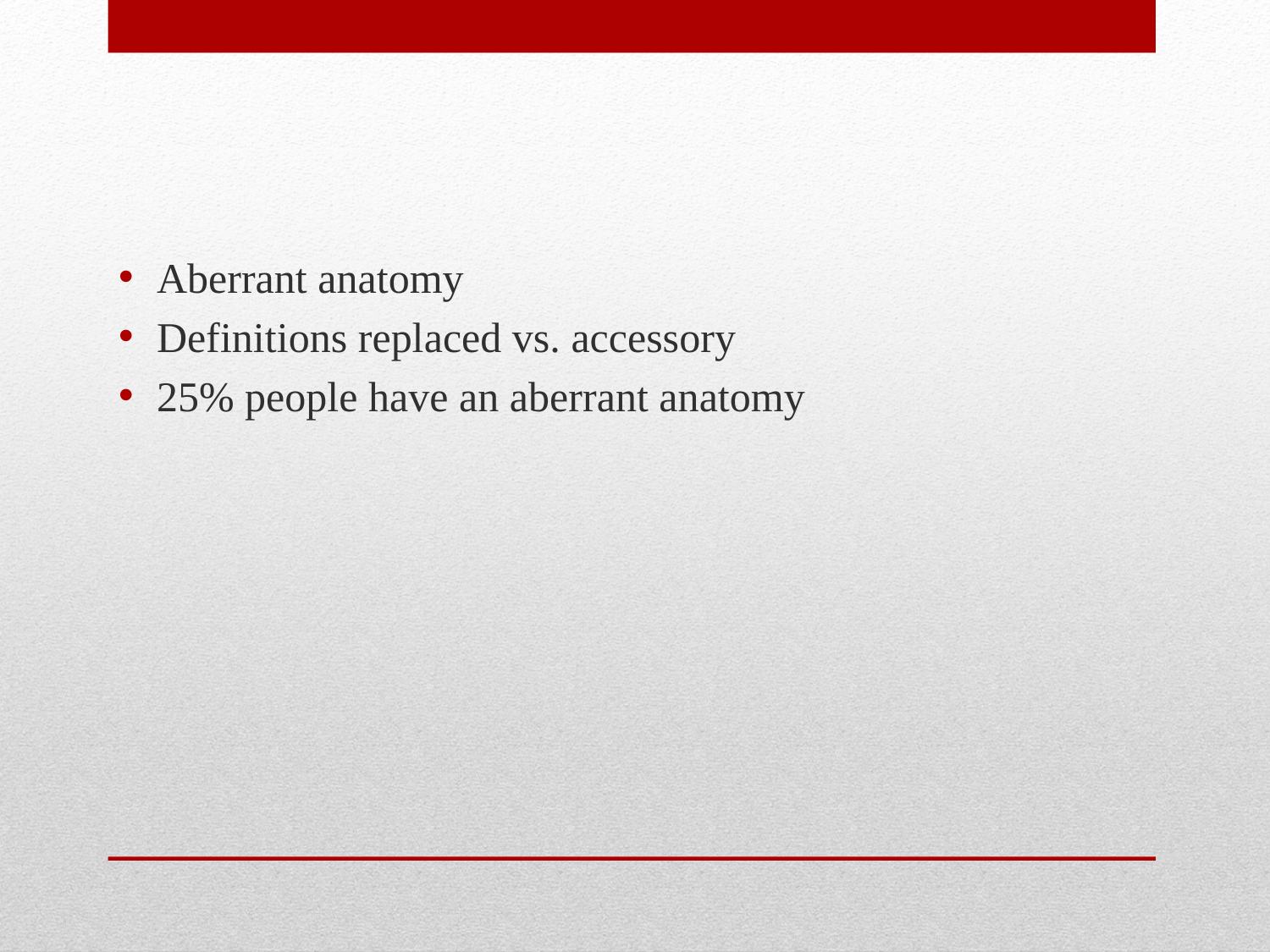

Aberrant anatomy
Definitions replaced vs. accessory
25% people have an aberrant anatomy

#